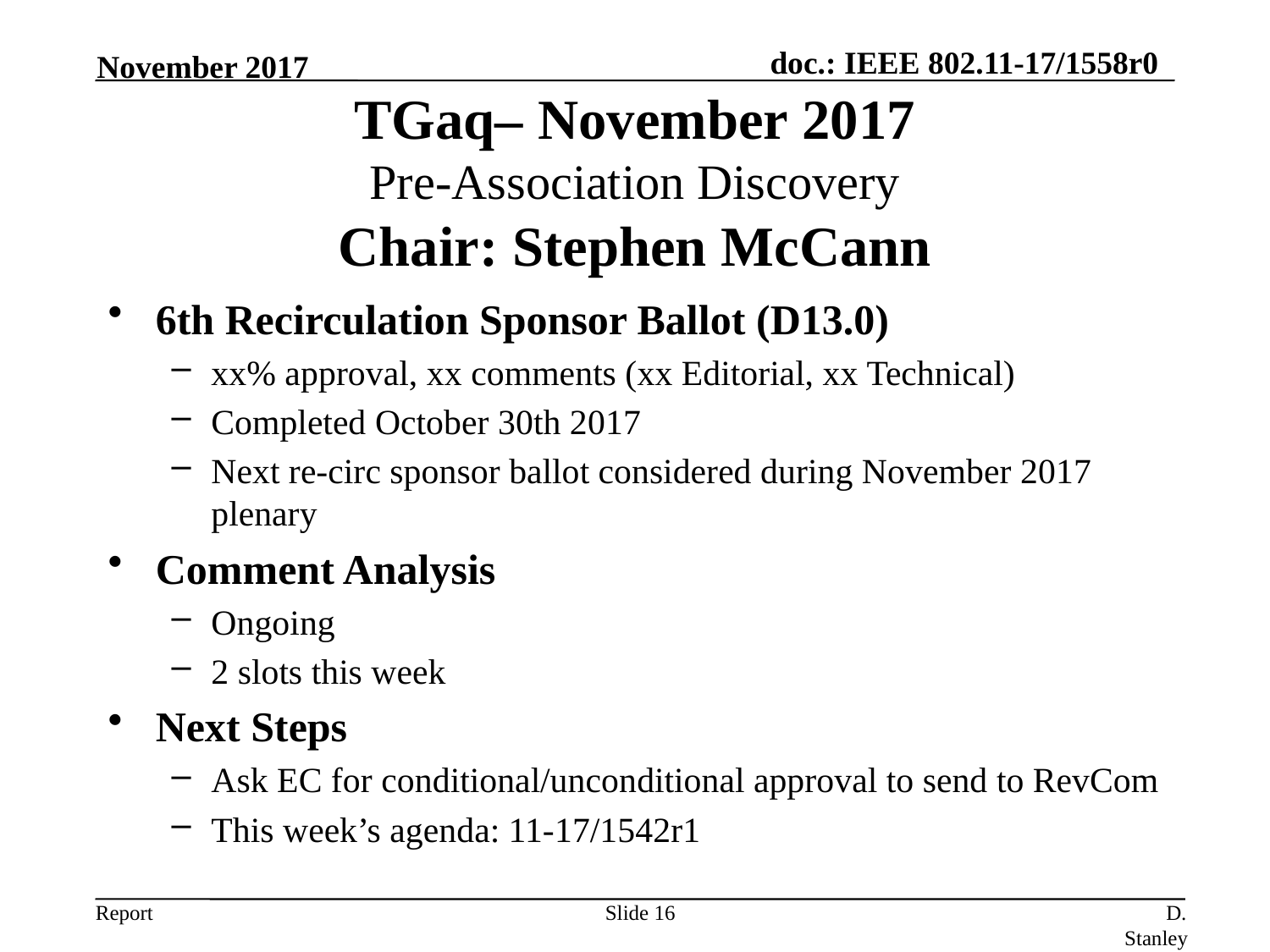

November 2017
TGaq– November 2017
Pre-Association Discovery
Chair: Stephen McCann
6th Recirculation Sponsor Ballot (D13.0)
xx% approval, xx comments (xx Editorial, xx Technical)
Completed October 30th 2017
Next re-circ sponsor ballot considered during November 2017 plenary
Comment Analysis
Ongoing
2 slots this week
Next Steps
Ask EC for conditional/unconditional approval to send to RevCom
This week’s agenda: 11-17/1542r1
Slide 16
D. Stanley, HP Enterprise